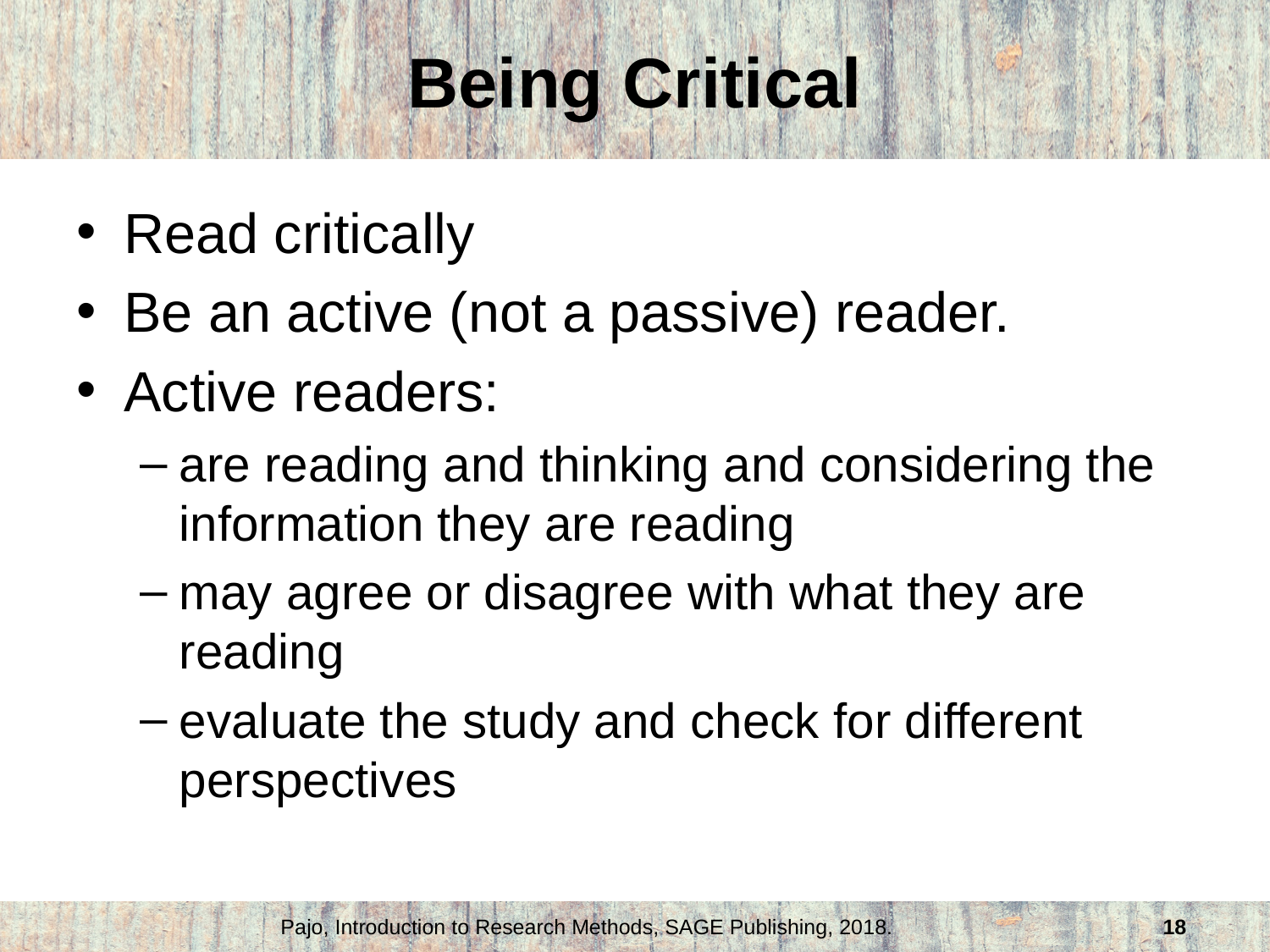

# Being Critical
Read critically
Be an active (not a passive) reader.
Active readers:
are reading and thinking and considering the information they are reading
may agree or disagree with what they are reading
evaluate the study and check for different perspectives

Pajo, Introduction to Research Methods, SAGE Publishing, 2018.
18